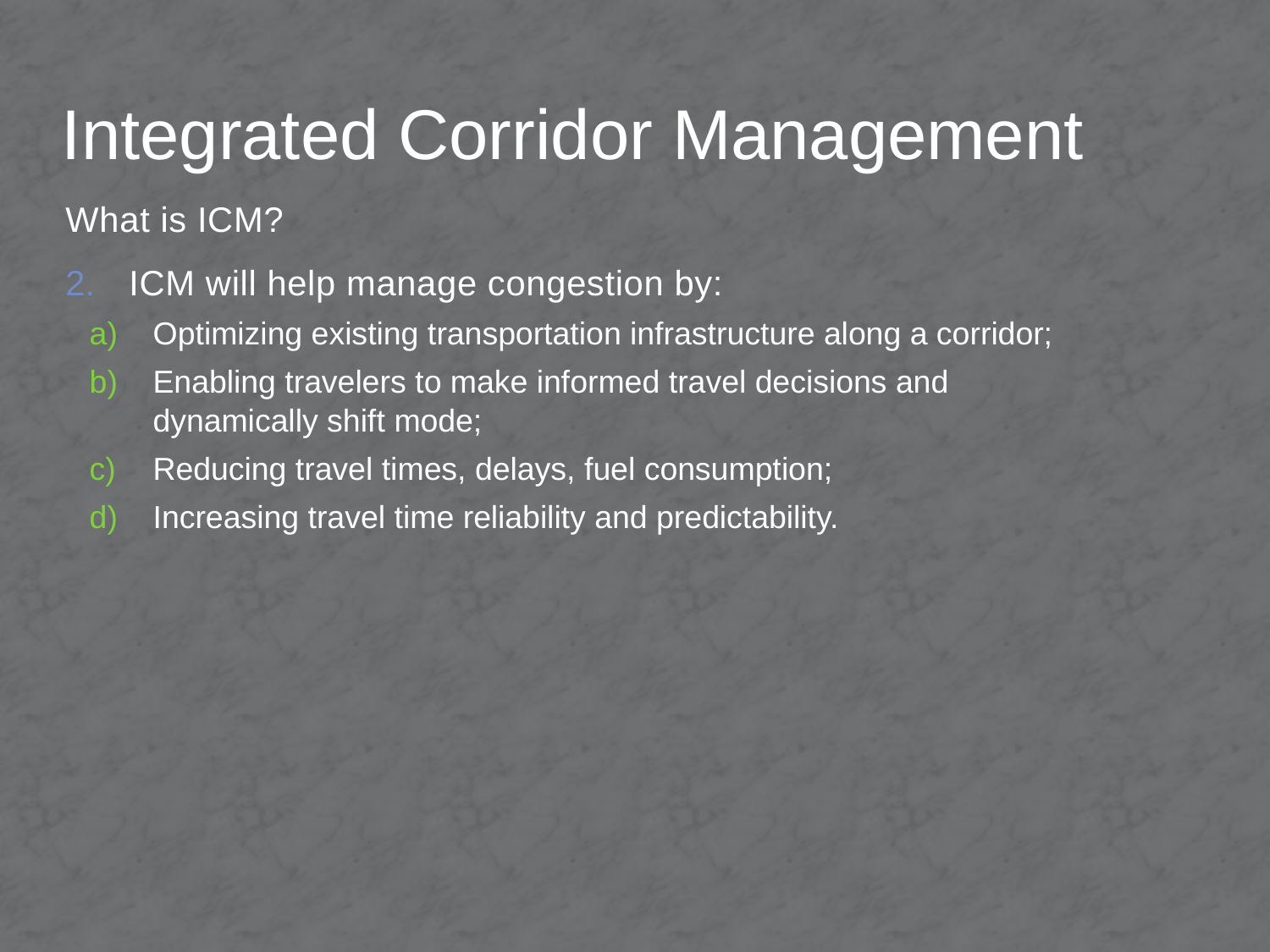

# Integrated Corridor Management
What is ICM?
ICM will help manage congestion by:
Optimizing existing transportation infrastructure along a corridor;
Enabling travelers to make informed travel decisions and dynamically shift mode;
Reducing travel times, delays, fuel consumption;
Increasing travel time reliability and predictability.